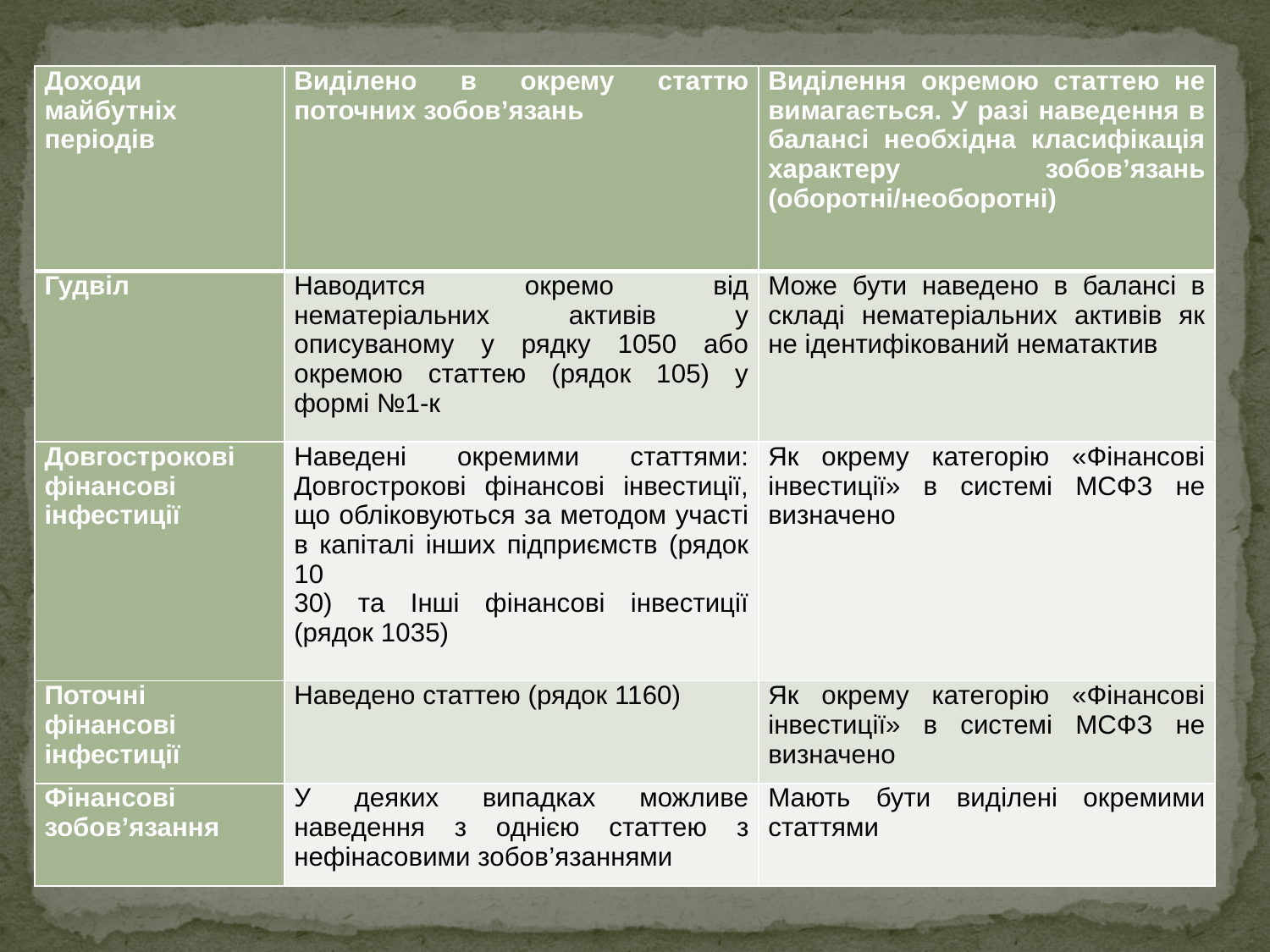

| Доходи майбутніх періодів | Виділено в окрему статтю поточних зобов’язань | Виділення окремою статтею не вимагається. У разі наведення в балансі необхідна класифікація характеру зобов’язань (оборотні/необоротні) |
| --- | --- | --- |
| Гудвіл | Наводится окремо від нематеріальних активів у описуваному у рядку 1050 або окремою статтею (рядок 105) у формі №1-к | Може бути наведено в балансі в складі нематеріальних активів як не ідентифікований нематактив |
| Довгострокові фінансові інфестиції | Наведені окремими статтями: Довгострокові фінансові інвестиції, що обліковуються за методом участі в капіталі інших підприємств (рядок 10 30) та Інші фінансові інвестиції (рядок 1035) | Як окрему категорію «Фінансові інвестиції» в системі МСФЗ не визначено |
| Поточні фінансові інфестиції | Наведено статтею (рядок 1160) | Як окрему категорію «Фінансові інвестиції» в системі МСФЗ не визначено |
| Фінансові зобов’язання | У деяких випадках можливе наведення з однією статтею з нефінасовими зобов’язаннями | Мають бути виділені окремими статтями |